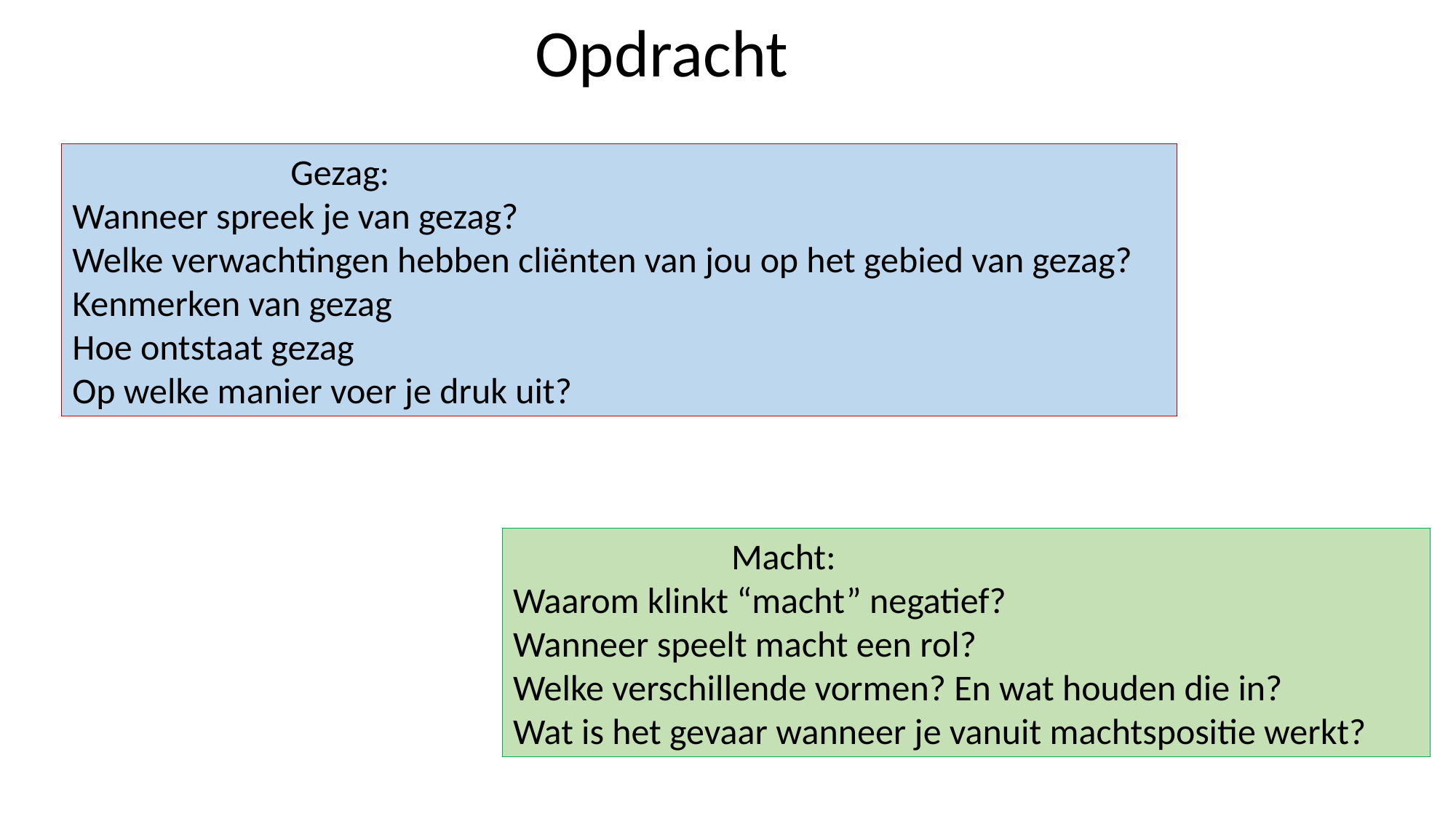

# Opdracht
		Gezag:
Wanneer spreek je van gezag?
Welke verwachtingen hebben cliënten van jou op het gebied van gezag?
Kenmerken van gezag
Hoe ontstaat gezag
Op welke manier voer je druk uit?
		Macht:
Waarom klinkt “macht” negatief?
Wanneer speelt macht een rol?
Welke verschillende vormen? En wat houden die in?
Wat is het gevaar wanneer je vanuit machtspositie werkt?